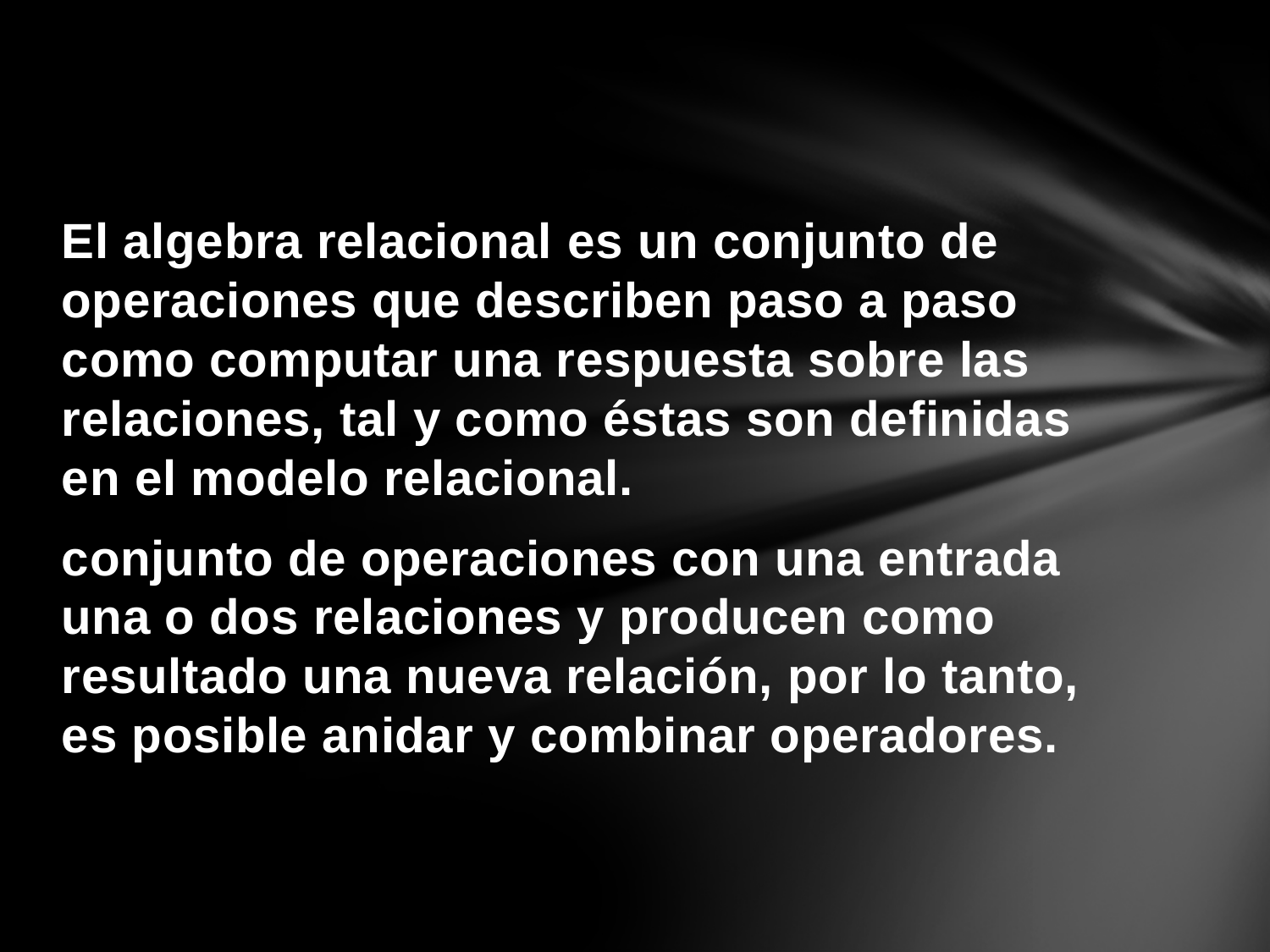

El algebra relacional es un conjunto de operaciones que describen paso a paso como computar una respuesta sobre las relaciones, tal y como éstas son definidas en el modelo relacional.
conjunto de operaciones con una entrada una o dos relaciones y producen como resultado una nueva relación, por lo tanto, es posible anidar y combinar operadores.